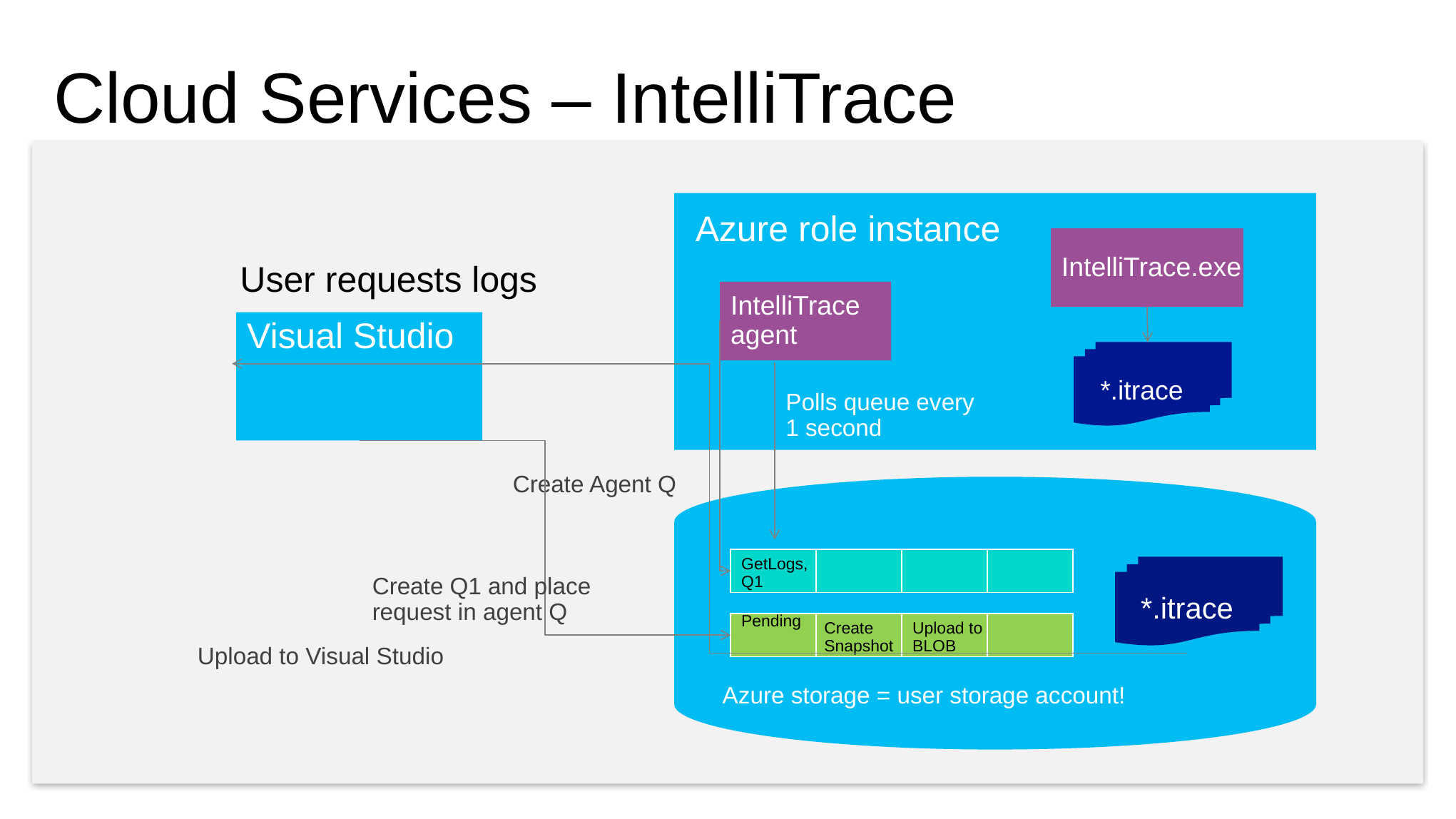

# Cloud Services – IntelliTrace

Azure role instance
IntelliTrace.exe
User requests logs
IntelliTrace agent
Visual Studio
*.itrace
Polls queue every
1 second
Create Agent Q

GetLogs, Q1
|  |  |  |  |
| --- | --- | --- | --- |
*.itrace
Create Q1 and place
request in agent Q
Create Snapshot
Upload to BLOB
Pending
|  |  |  |  |
| --- | --- | --- | --- |
Complete
Upload to Visual Studio
Azure storage = user storage account!